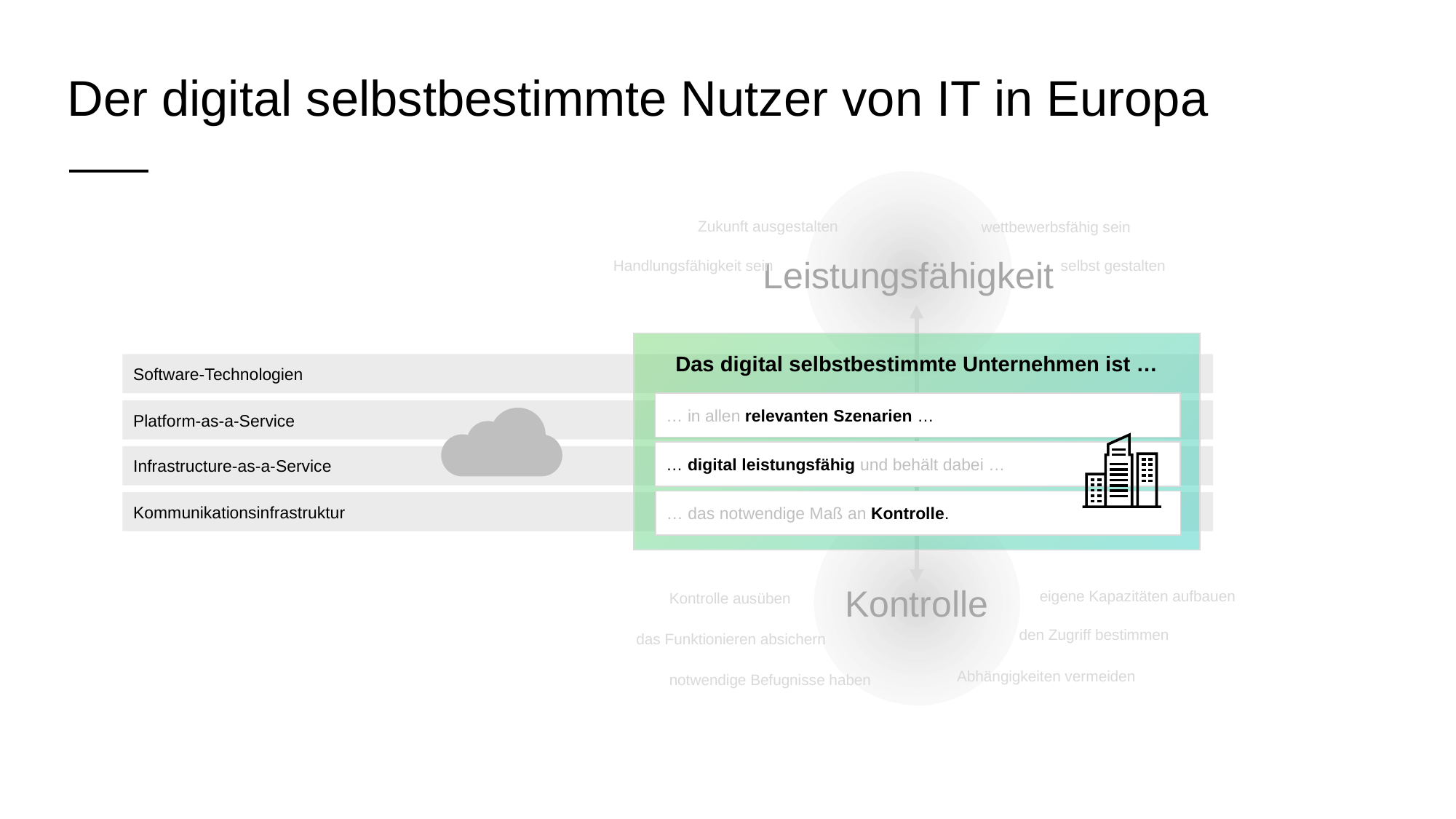

# Der digital selbstbestimmte Nutzer von IT in Europa
Leistungsfähigkeit
Zukunft ausgestalten
wettbewerbsfähig sein
Handlungsfähigkeit sein
selbst gestalten
Das digital selbstbestimmte Unternehmen ist …
… in allen relevanten Szenarien …
… digital leistungsfähig und behält dabei …
… das notwendige Maß an Kontrolle.
Software-Technologien
Platform-as-a-Service
Infrastructure-as-a-Service
Kommunikationsinfrastruktur

Kontrolle
eigene Kapazitäten aufbauen
Kontrolle ausüben
den Zugriff bestimmen
das Funktionieren absichern
Abhängigkeiten vermeiden
notwendige Befugnisse haben